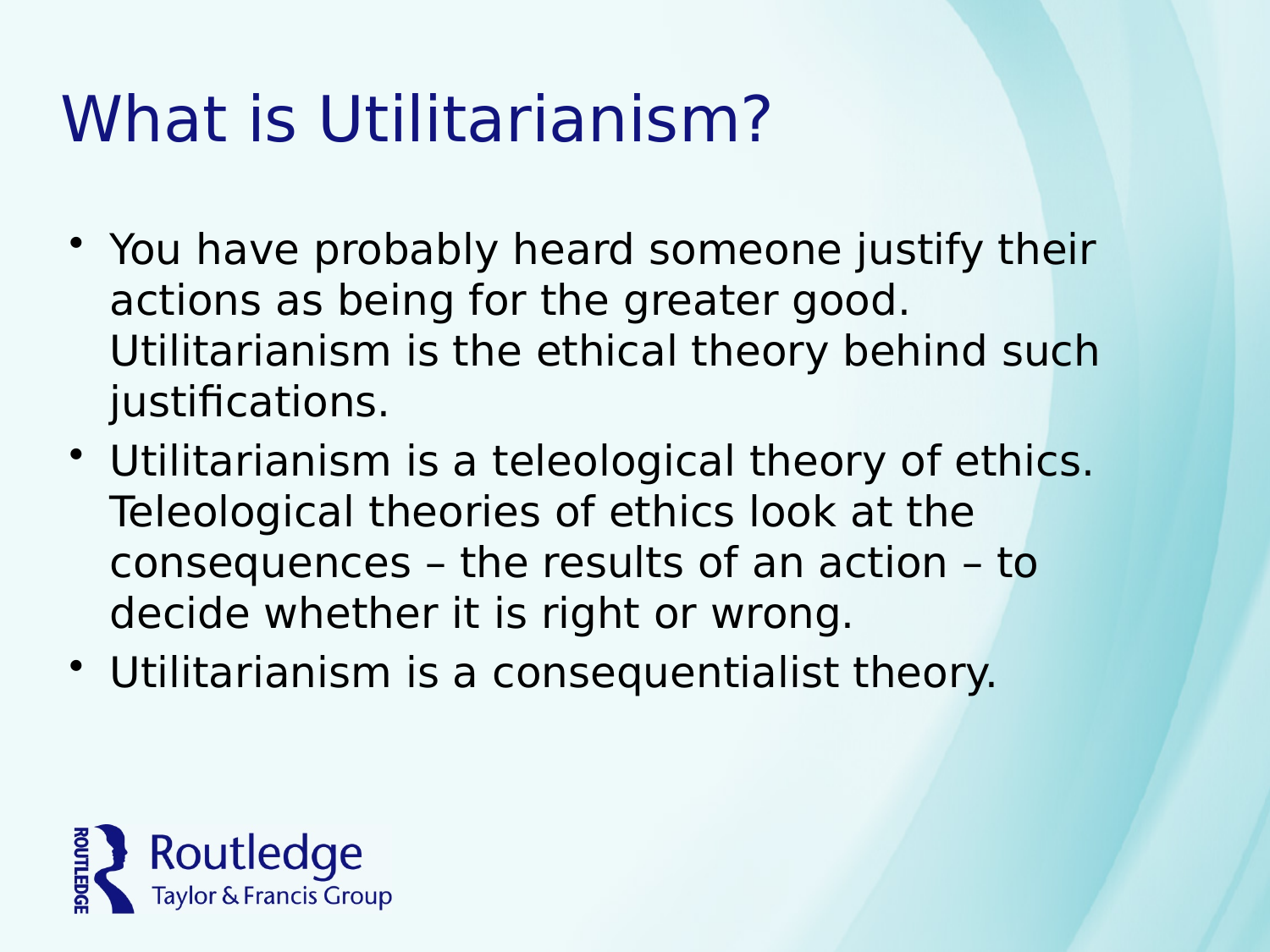

# What is Utilitarianism?
You have probably heard someone justify their actions as being for the greater good. Utilitarianism is the ethical theory behind such justifications.
Utilitarianism is a teleological theory of ethics. Teleological theories of ethics look at the consequences – the results of an action – to decide whether it is right or wrong.
Utilitarianism is a consequentialist theory.